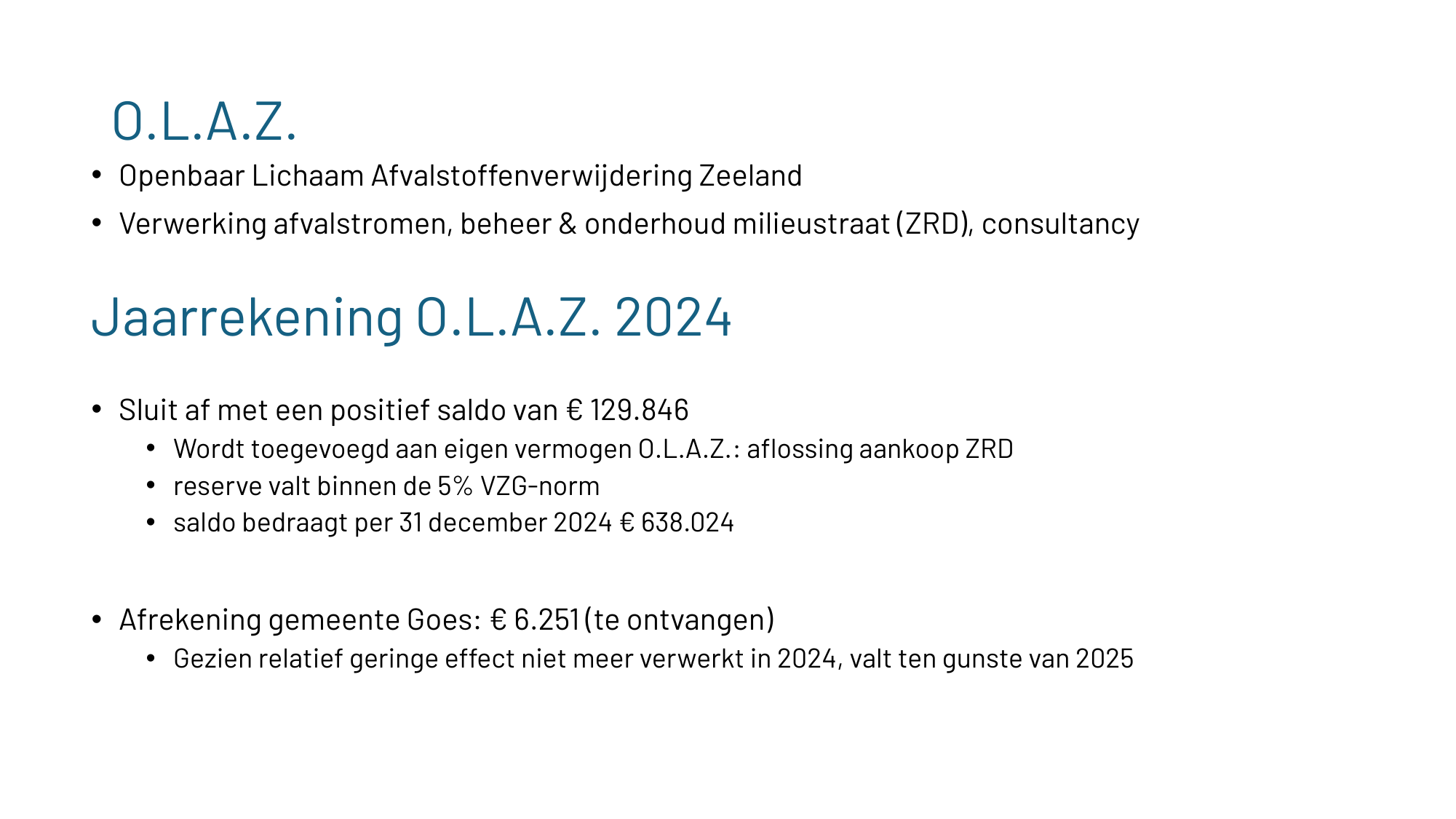

# O.L.A.Z.

Openbaar Lichaam Afvalstoffenverwijdering Zeeland
Verwerking afvalstromen, beheer & onderhoud milieustraat (ZRD), consultancy
Jaarrekening O.L.A.Z. 2024

Sluit af met een positief saldo van € 129.846
Wordt toegevoegd aan eigen vermogen O.L.A.Z.: aflossing aankoop ZRD
reserve valt binnen de 5% VZG-norm
saldo bedraagt per 31 december 2024 € 638.024

Afrekening gemeente Goes: € 6.251 (te ontvangen)
Gezien relatief geringe effect niet meer verwerkt in 2024, valt ten gunste van 2025